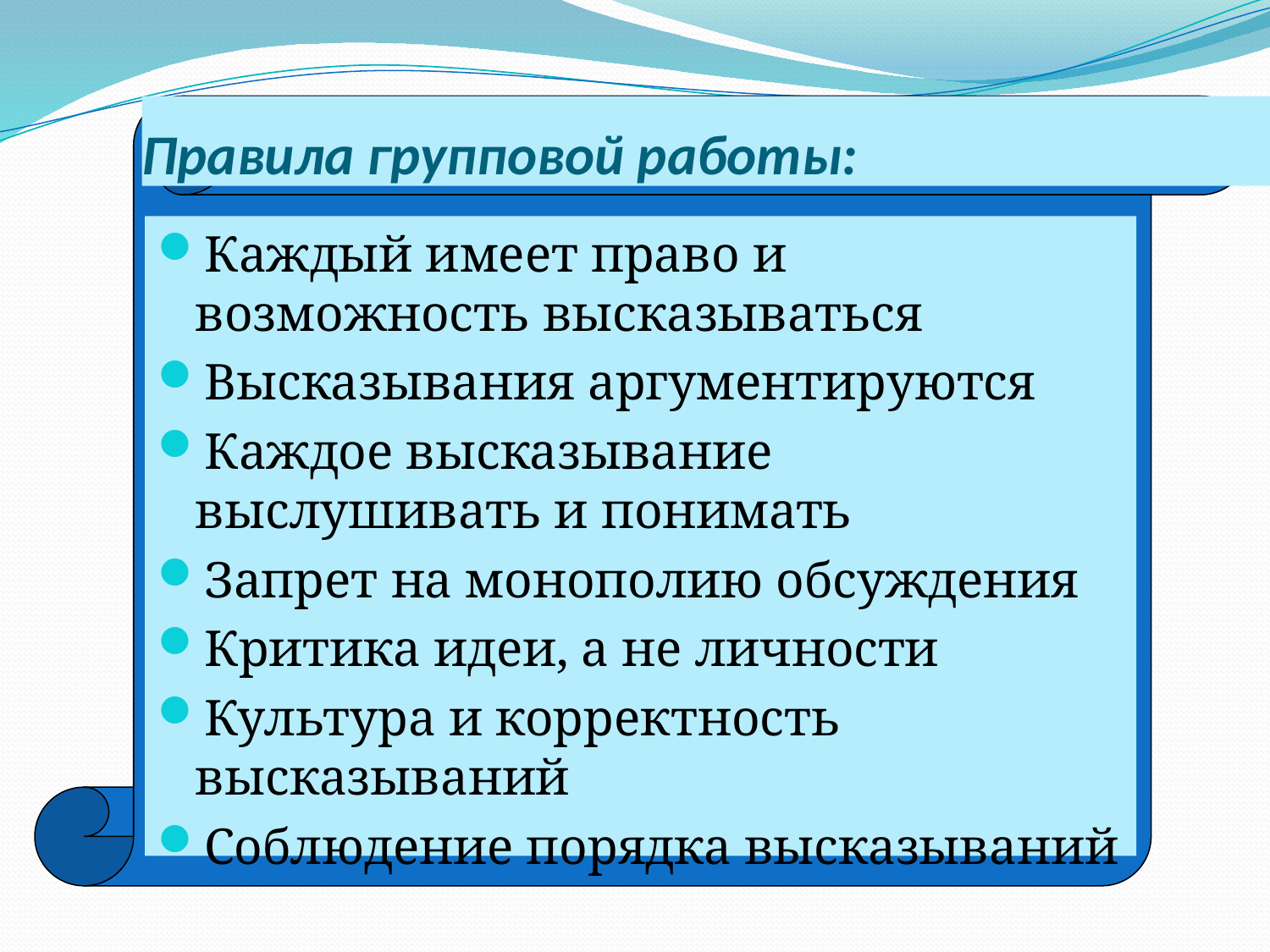

# Правила групповой работы:
Каждый имеет право и возможность высказываться
Высказывания аргументируются
Каждое высказывание выслушивать и понимать
Запрет на монополию обсуждения
Критика идеи, а не личности
Культура и корректность высказываний
Соблюдение порядка высказываний